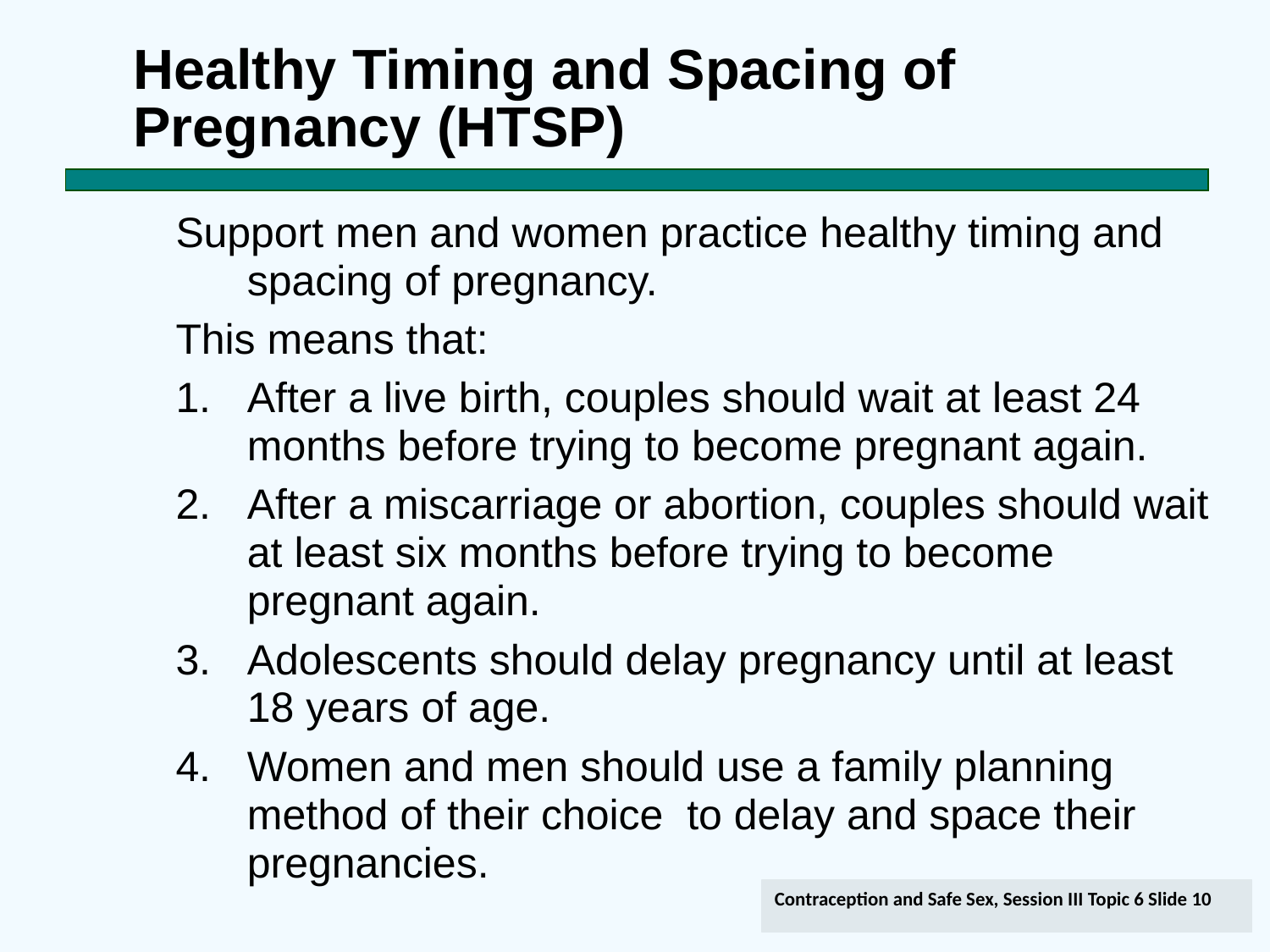

Healthy Timing and Spacing of Pregnancy (HTSP)
Support men and women practice healthy timing and spacing of pregnancy.
This means that:
After a live birth, couples should wait at least 24 months before trying to become pregnant again.
After a miscarriage or abortion, couples should wait at least six months before trying to become pregnant again.
Adolescents should delay pregnancy until at least 18 years of age.
Women and men should use a family planning method of their choice  to delay and space their pregnancies.
Contraception and Safe Sex, Session III Topic 6 Slide 10
10